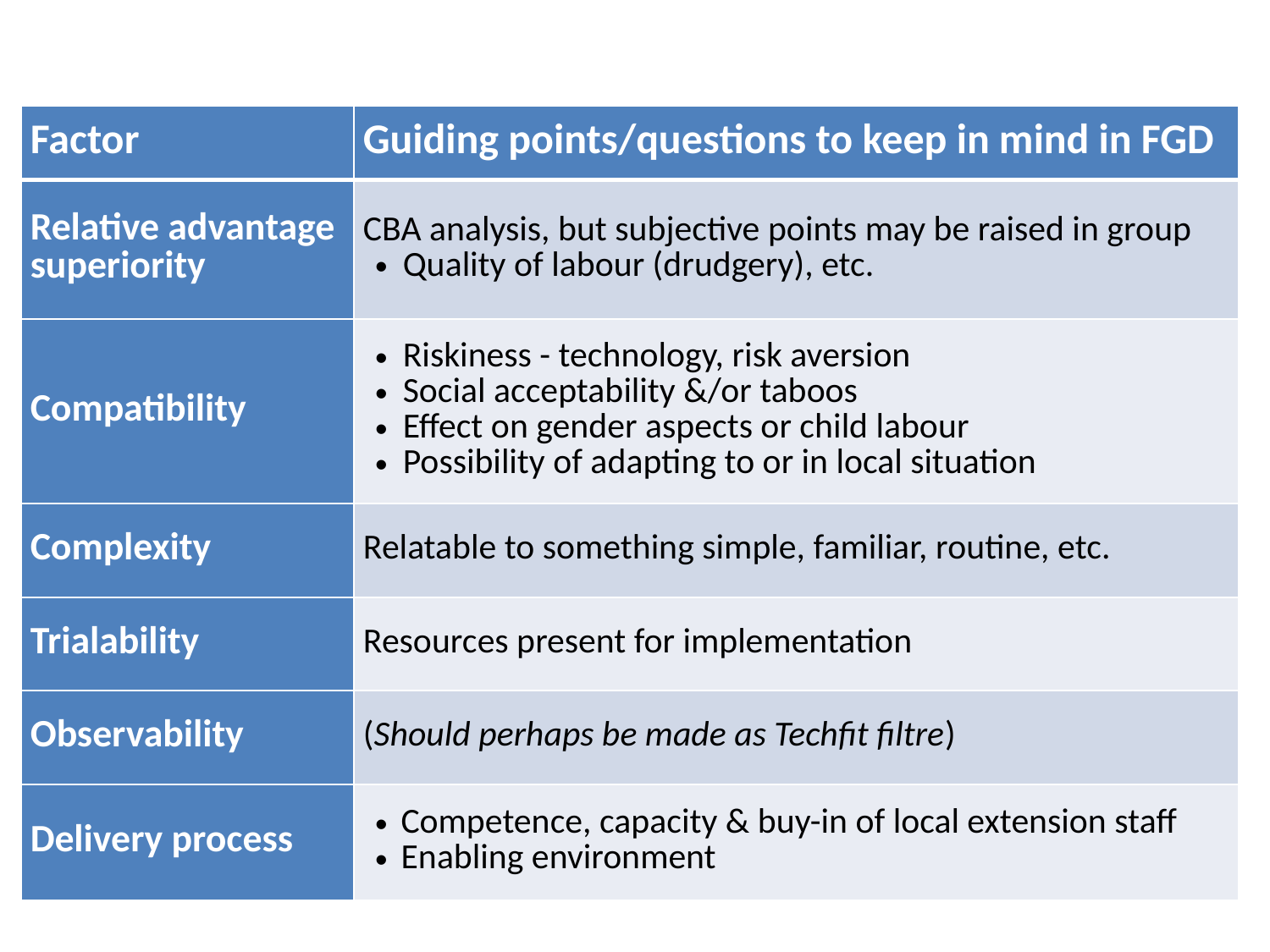

#
| Factor | Guiding points/questions to keep in mind in FGD |
| --- | --- |
| Relative advantage superiority | CBA analysis, but subjective points may be raised in group Quality of labour (drudgery), etc. |
| Compatibility | Riskiness - technology, risk aversion Social acceptability &/or taboos Effect on gender aspects or child labour Possibility of adapting to or in local situation |
| Complexity | Relatable to something simple, familiar, routine, etc. |
| Trialability | Resources present for implementation |
| Observability | (Should perhaps be made as Techfit filtre) |
| Delivery process | Competence, capacity & buy-in of local extension staff Enabling environment |